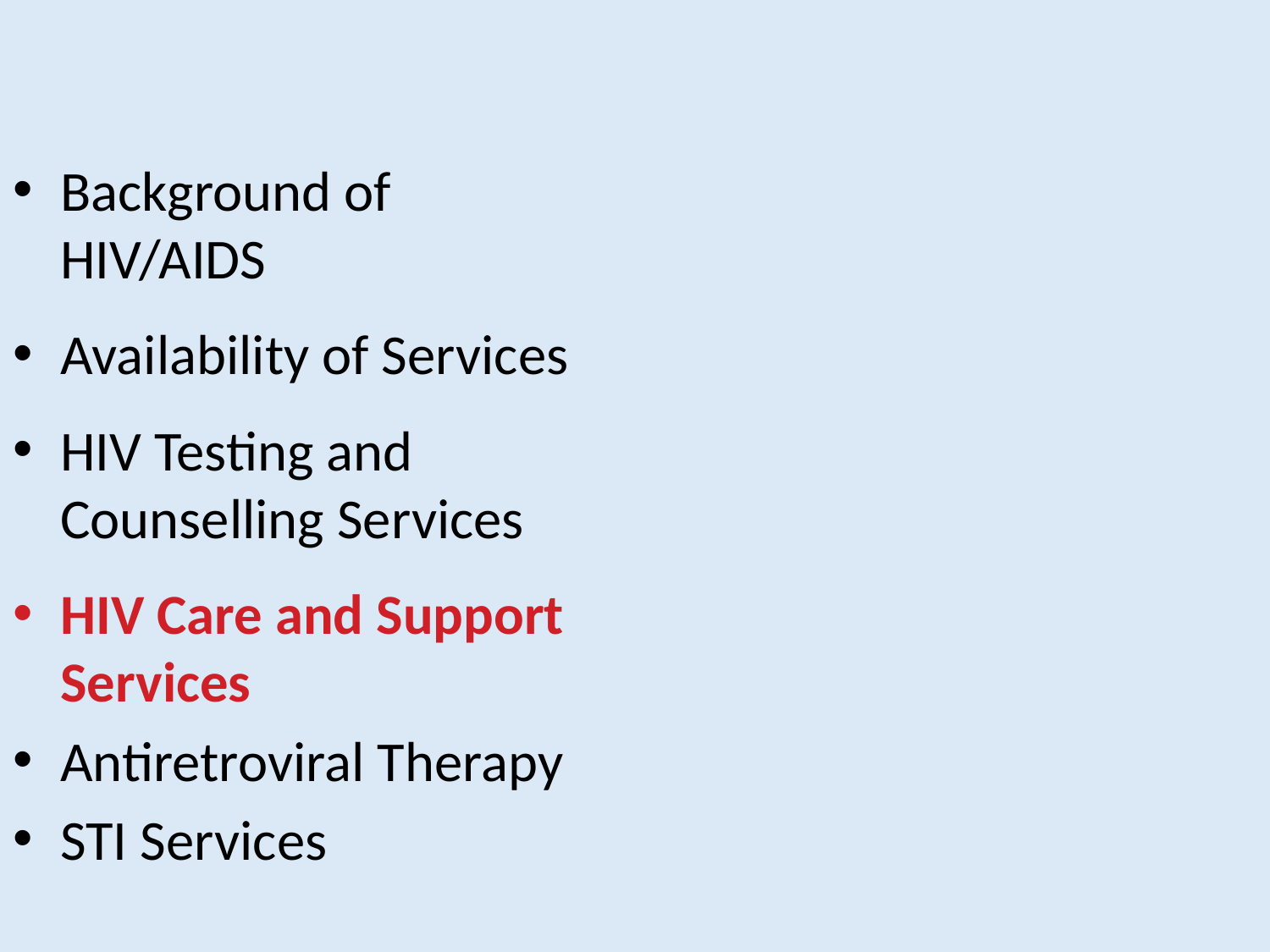

Background of HIV/AIDS
Availability of Services
HIV Testing and Counselling Services
HIV Care and Support Services
Antiretroviral Therapy
STI Services